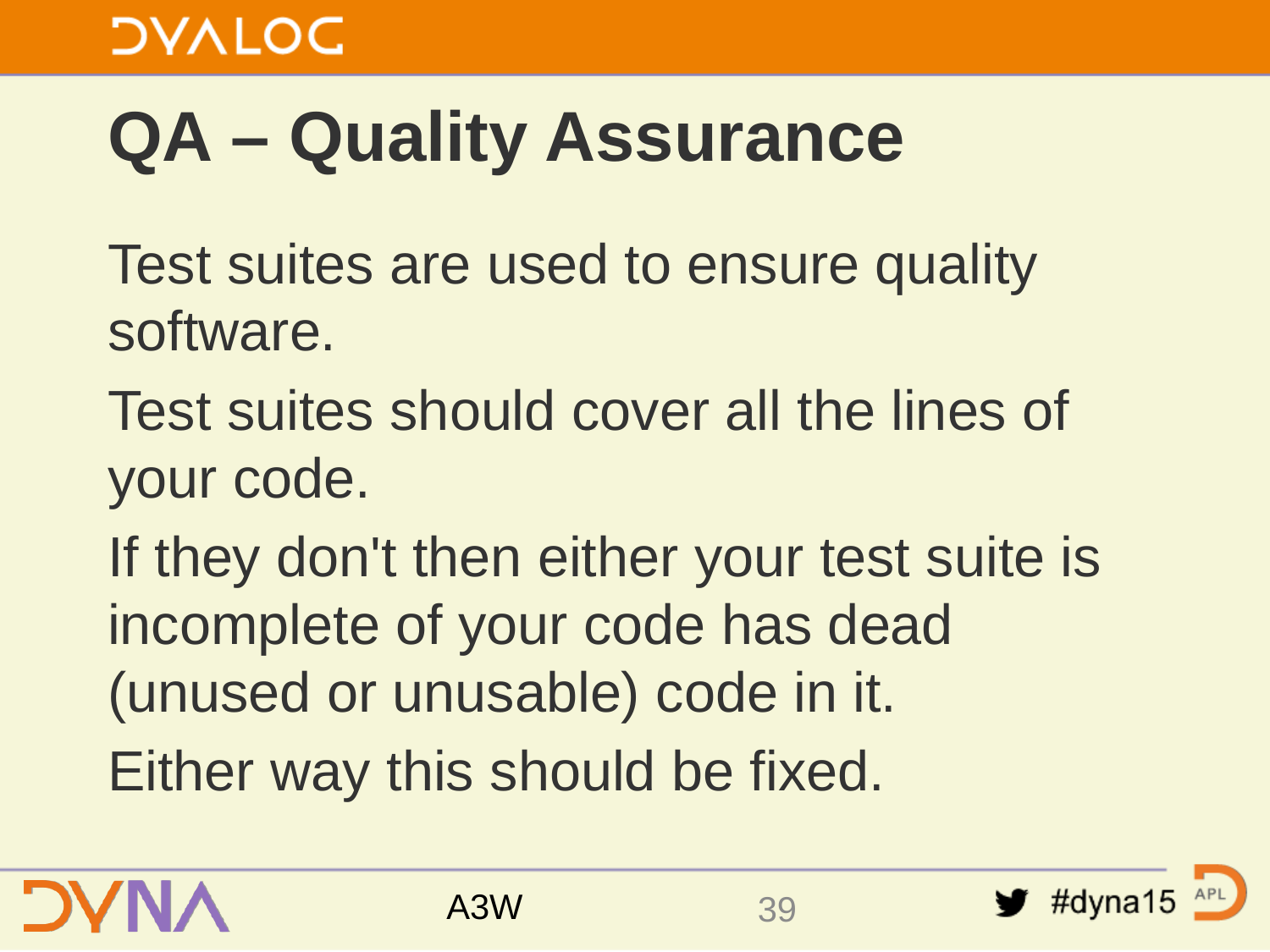

# QA – Quality Assurance
Test suites are used to ensure quality software.
Test suites should cover all the lines of your code.
If they don't then either your test suite is incomplete of your code has dead (unused or unusable) code in it.
Either way this should be fixed.
39
A3W